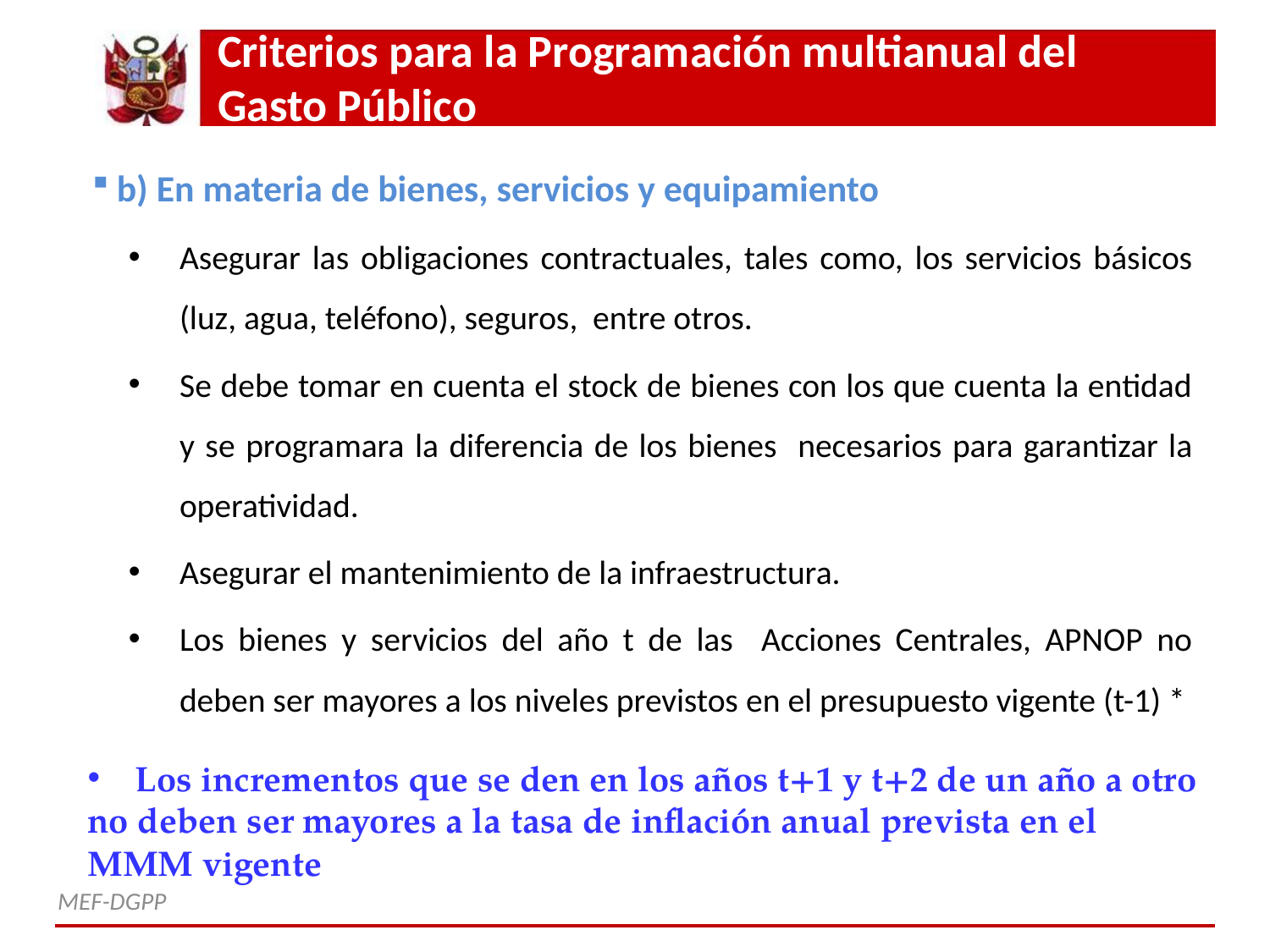

# Criterios para la Programación multianual del Gasto Público
b) En materia de bienes, servicios y equipamiento
Asegurar las obligaciones contractuales, tales como, los servicios básicos (luz, agua, teléfono), seguros,  entre otros.
Se debe tomar en cuenta el stock de bienes con los que cuenta la entidad y se programara la diferencia de los bienes  necesarios para garantizar la operatividad.
Asegurar el mantenimiento de la infraestructura.
Los bienes y servicios del año t de las  Acciones Centrales, APNOP no deben ser mayores a los niveles previstos en el presupuesto vigente (t-1) *

Los incrementos que se den en los años t+1 y t+2 de un año a otro
no deben ser mayores a la tasa de inflación anual prevista en el
MMM vigente
MEF-DGPP